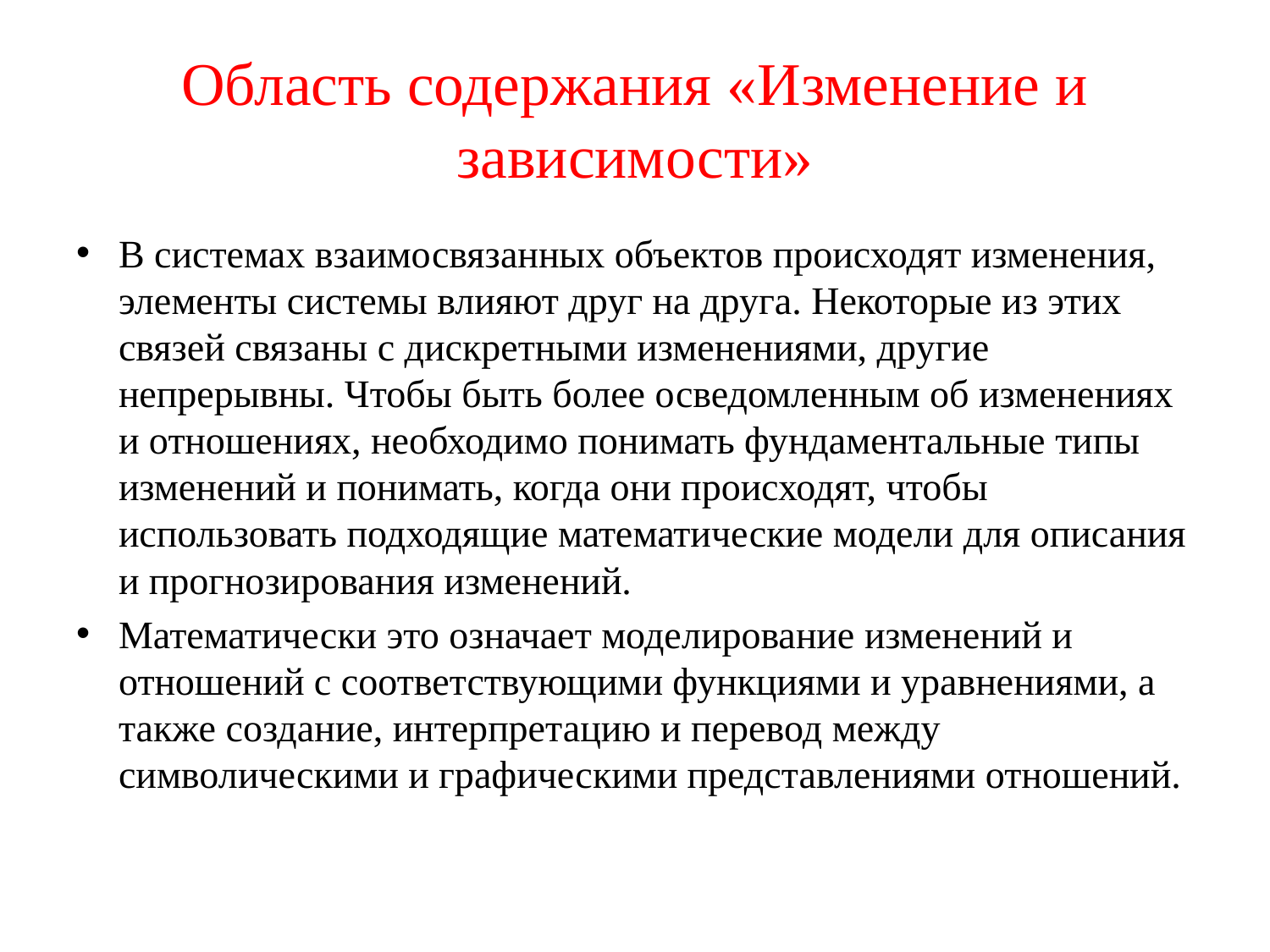

# Область содержания «Изменение и зависимости»
В системах взаимосвязанных объектов происходят изменения, элементы системы влияют друг на друга. Некоторые из этих связей связаны с дискретными изменениями, другие непрерывны. Чтобы быть более осведомленным об изменениях и отношениях, необходимо понимать фундаментальные типы изменений и понимать, когда они происходят, чтобы использовать подходящие математические модели для описания и прогнозирования изменений.
Математически это означает моделирование изменений и отношений с соответствующими функциями и уравнениями, а также создание, интерпретацию и перевод между символическими и графическими представлениями отношений.